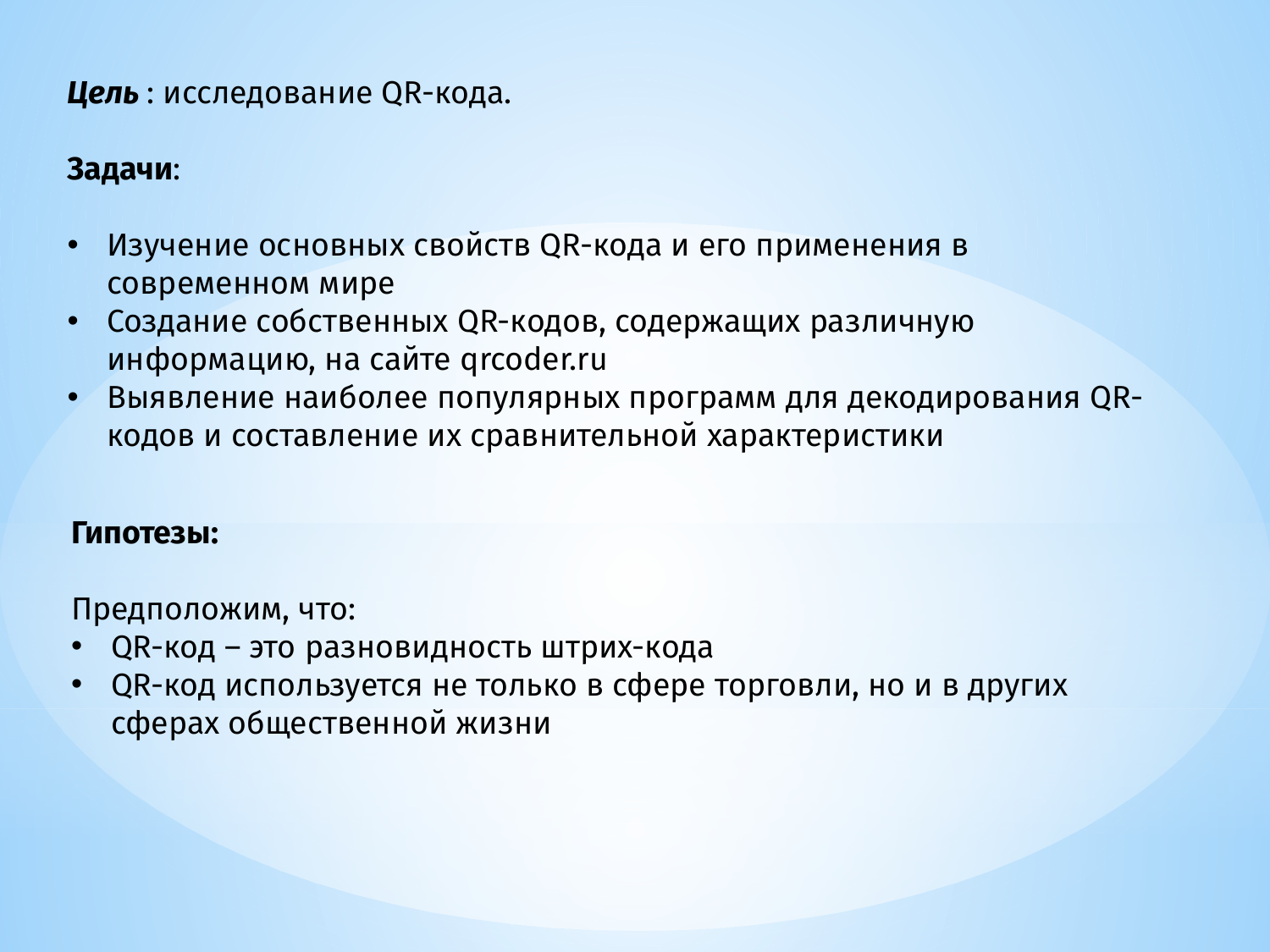

Цель : исследование QR-кода.

Задачи:

Изучение основных свойств QR-кода и его применения в современном мире
Создание собственных QR-кодов, содержащих различную информацию, на сайте qrcoder.ru
Выявление наиболее популярных программ для декодирования QR-кодов и составление их сравнительной характеристики
Гипотезы:

Предположим, что:
QR-код – это разновидность штрих-кода
QR-код используется не только в сфере торговли, но и в других сферах общественной жизни